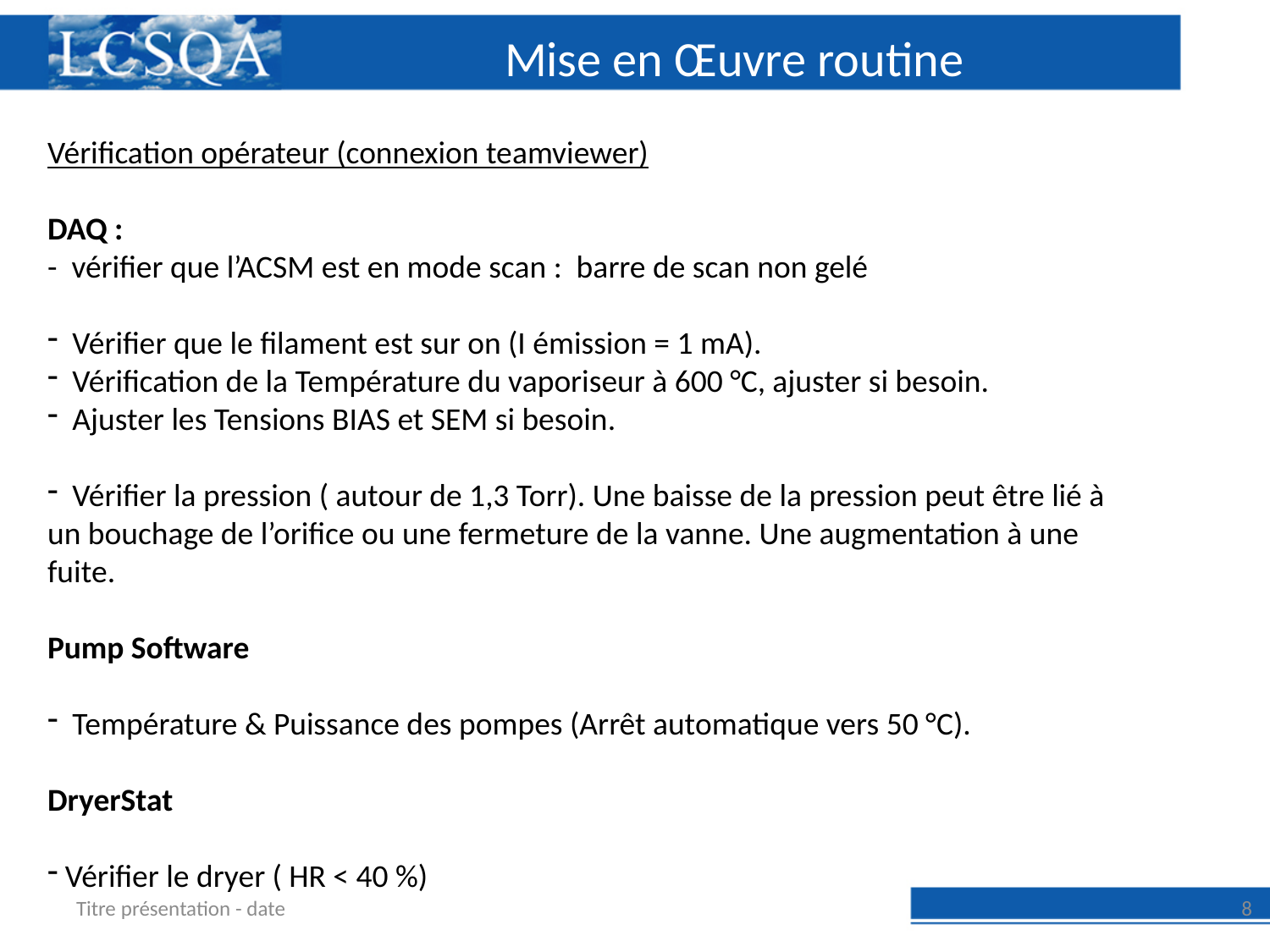

# Mise en Œuvre routine
Vérification opérateur (connexion teamviewer)

DAQ :
-  vérifier que l’ACSM est en mode scan :  barre de scan non gelé

  Vérifier que le filament est sur on (I émission = 1 mA).
  Vérification de la Température du vaporiseur à 600 °C, ajuster si besoin.
  Ajuster les Tensions BIAS et SEM si besoin.

  Vérifier la pression ( autour de 1,3 Torr). Une baisse de la pression peut être lié à un bouchage de l’orifice ou une fermeture de la vanne. Une augmentation à une fuite.

Pump Software

  Température & Puissance des pompes (Arrêt automatique vers 50 °C).

DryerStat

 Vérifier le dryer ( HR < 40 %)
Titre présentation - date

8